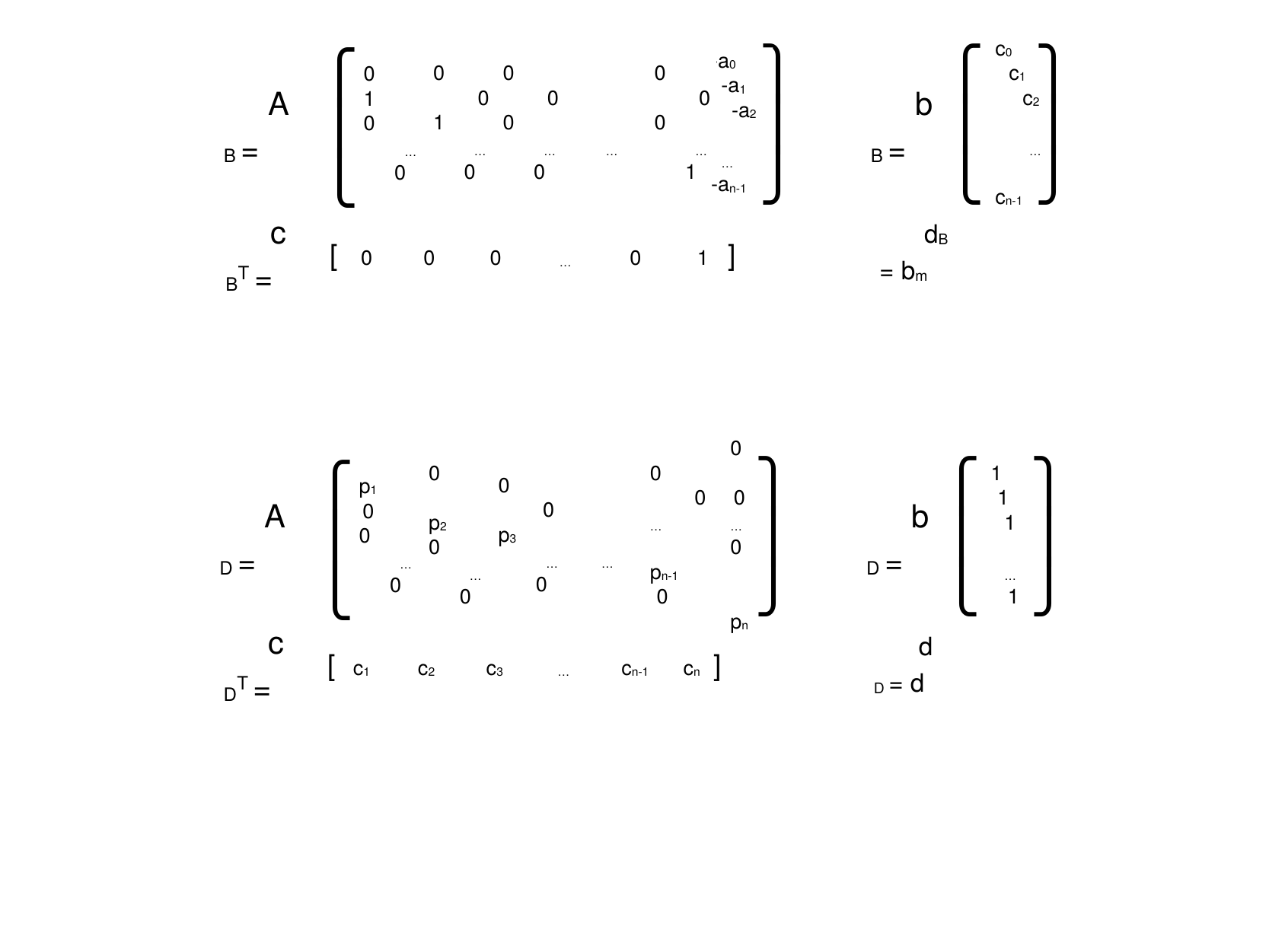

⎫
⎪
⎭
⎧
⎪
⎩
⎫
⎪
⎭
⎧
⎪
⎩
0                            0
1                           …            0
0                            0
0                           …            0

                           …

0                            0
0                           …            1
-a0              -a1              -a2                           …            -an-1
c0              c1              c2                           …            cn-1
0              1              0                           …            0
AB =
bB =
cBT =
[    0               0                0                 …                 0               1     ]
dB = bm
⎫
⎪
⎭
⎫
⎪
⎭
⎧
⎪
⎩
⎧
⎪
⎩
0                            p2
0                           …            0
0                            0
p3                           …            0

                           …

0                            0
…                            pn-1            0
0                            0
…
0                                       pn
1              1              1                           …            1
p1              0              0                           …            0
AD =
bD =
cDT =
[   c1              c2               c3                …               cn-1          cn    ]
dD = d